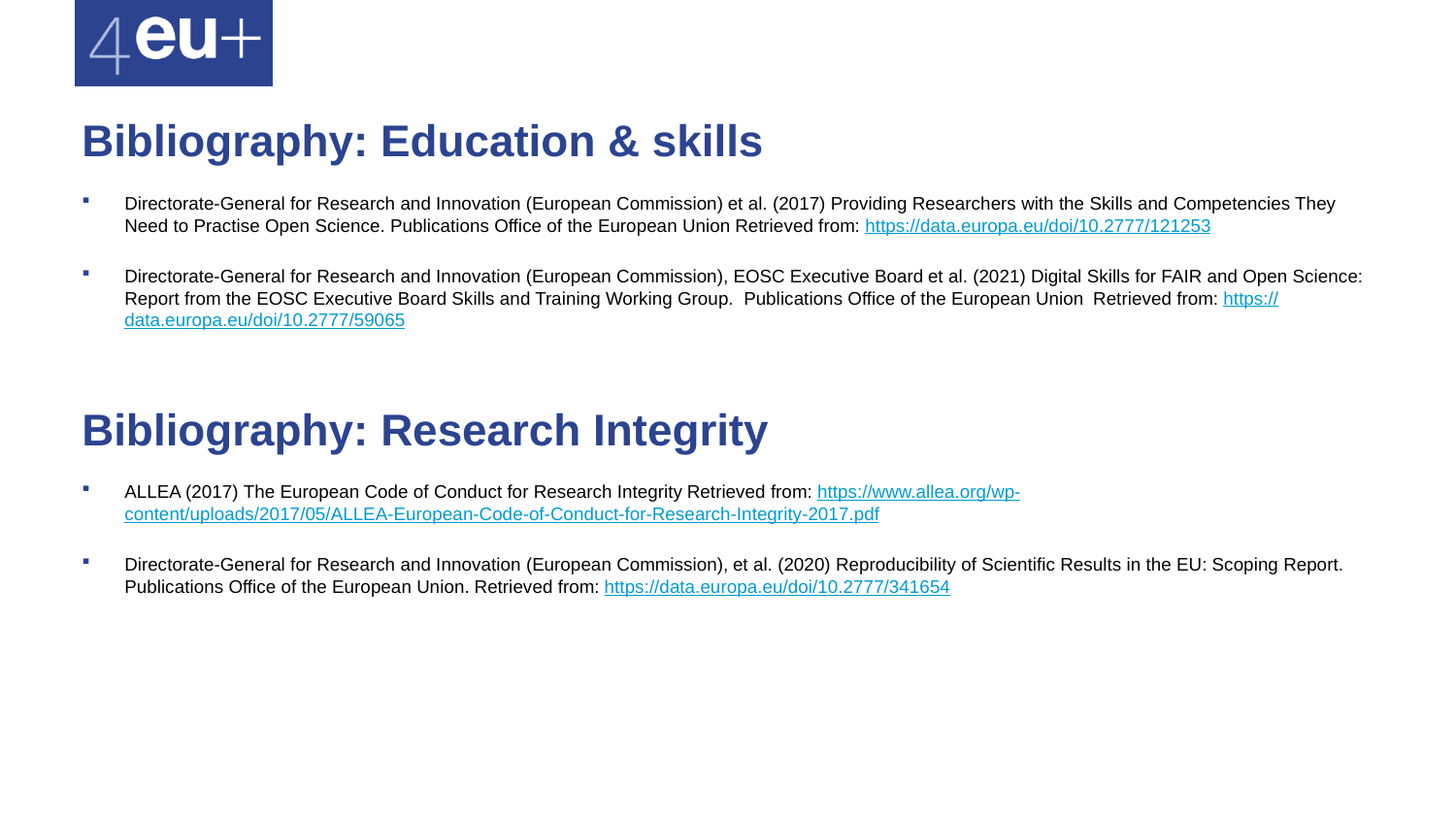

# Bibliography: Education & skills
Directorate-General for Research and Innovation (European Commission) et al. (2017) Providing Researchers with the Skills and Competencies They Need to Practise Open Science. Publications Office of the European Union Retrieved from: https://data.europa.eu/doi/10.2777/121253

Directorate-General for Research and Innovation (European Commission), EOSC Executive Board et al. (2021) Digital Skills for FAIR and Open Science: Report from the EOSC Executive Board Skills and Training Working Group.  Publications Office of the European Union  Retrieved from: https://data.europa.eu/doi/10.2777/59065

Bibliography: Research Integrity
ALLEA (2017) The European Code of Conduct for Research Integrity Retrieved from: https://www.allea.org/wp-content/uploads/2017/05/ALLEA-European-Code-of-Conduct-for-Research-Integrity-2017.pdf

Directorate-General for Research and Innovation (European Commission), et al. (2020) Reproducibility of Scientific Results in the EU: Scoping Report. Publications Office of the European Union. Retrieved from: https://data.europa.eu/doi/10.2777/341654